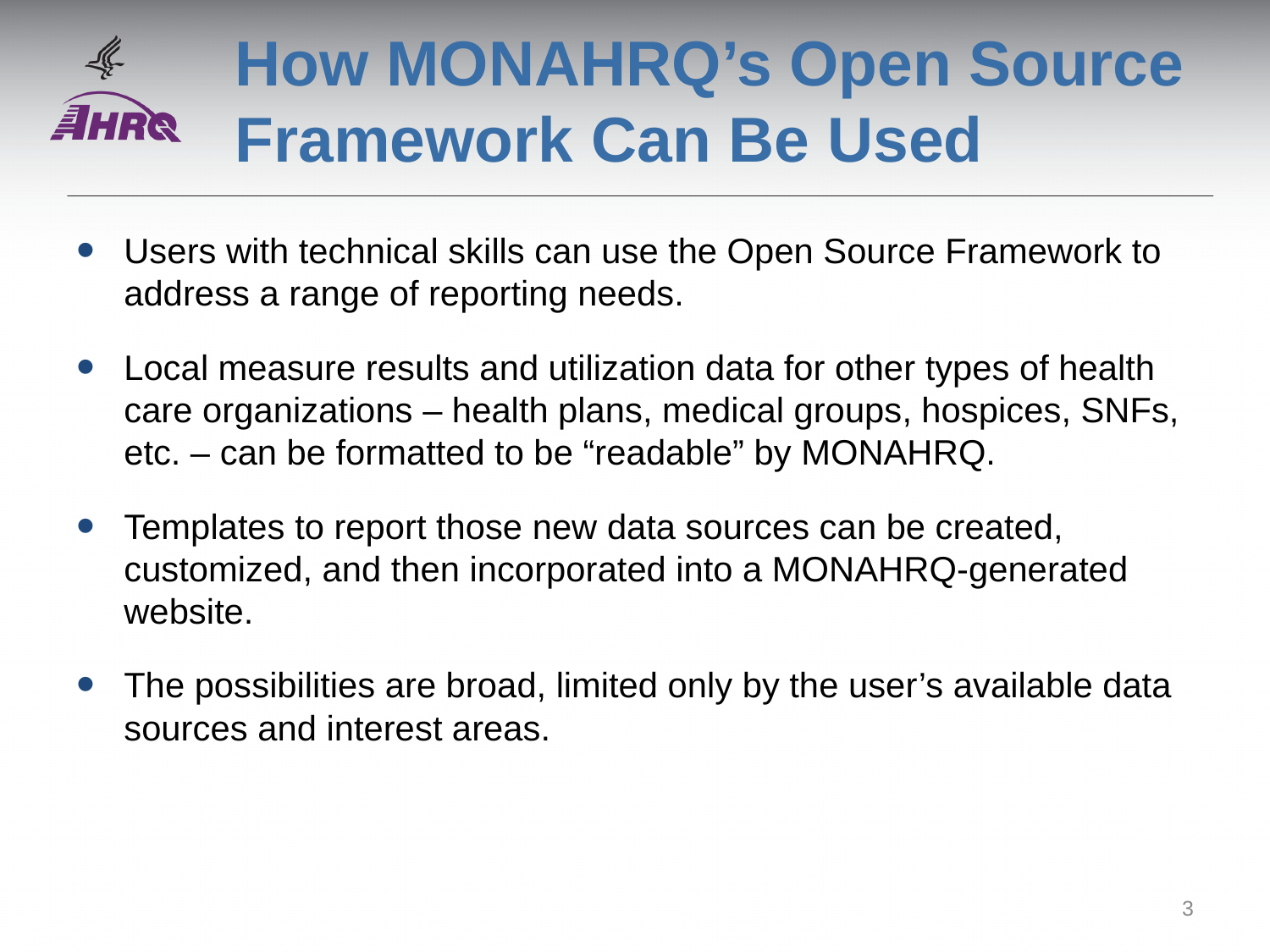

# How MONAHRQ’s Open Source Framework Can Be Used
Users with technical skills can use the Open Source Framework to address a range of reporting needs.
Local measure results and utilization data for other types of health care organizations – health plans, medical groups, hospices, SNFs, etc. – can be formatted to be “readable” by MONAHRQ.
Templates to report those new data sources can be created, customized, and then incorporated into a MONAHRQ-generated website.
The possibilities are broad, limited only by the user’s available data sources and interest areas.
3